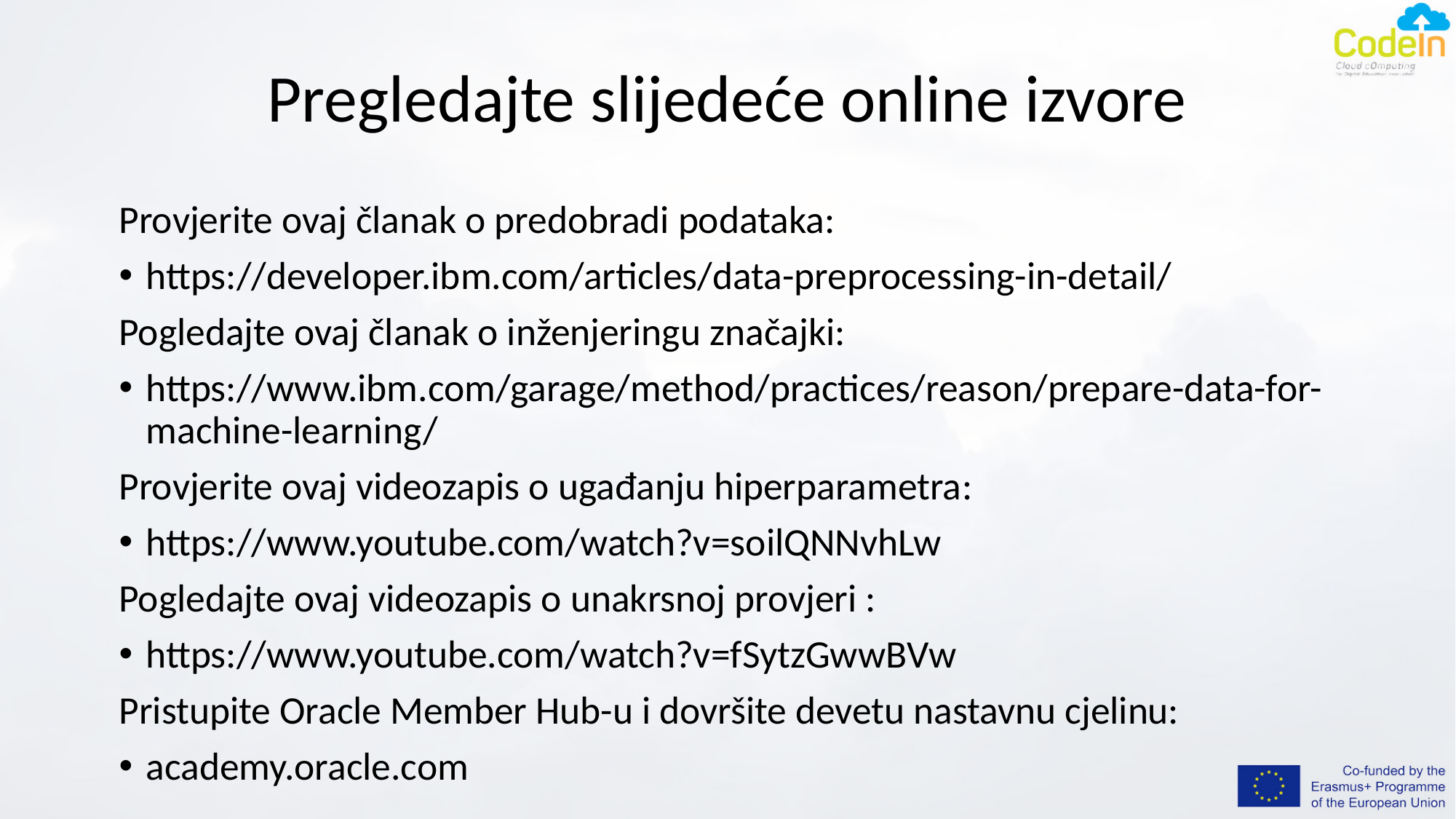

# Pregledajte slijedeće online izvore
Provjerite ovaj članak o predobradi podataka:
https://developer.ibm.com/articles/data-preprocessing-in-detail/
Pogledajte ovaj članak o inženjeringu značajki:
https://www.ibm.com/garage/method/practices/reason/prepare-data-for-machine-learning/
Provjerite ovaj videozapis o ugađanju hiperparametra:
https://www.youtube.com/watch?v=soilQNNvhLw
Pogledajte ovaj videozapis o unakrsnoj provjeri :
https://www.youtube.com/watch?v=fSytzGwwBVw
Pristupite Oracle Member Hub-u i dovršite devetu nastavnu cjelinu:
academy.oracle.com